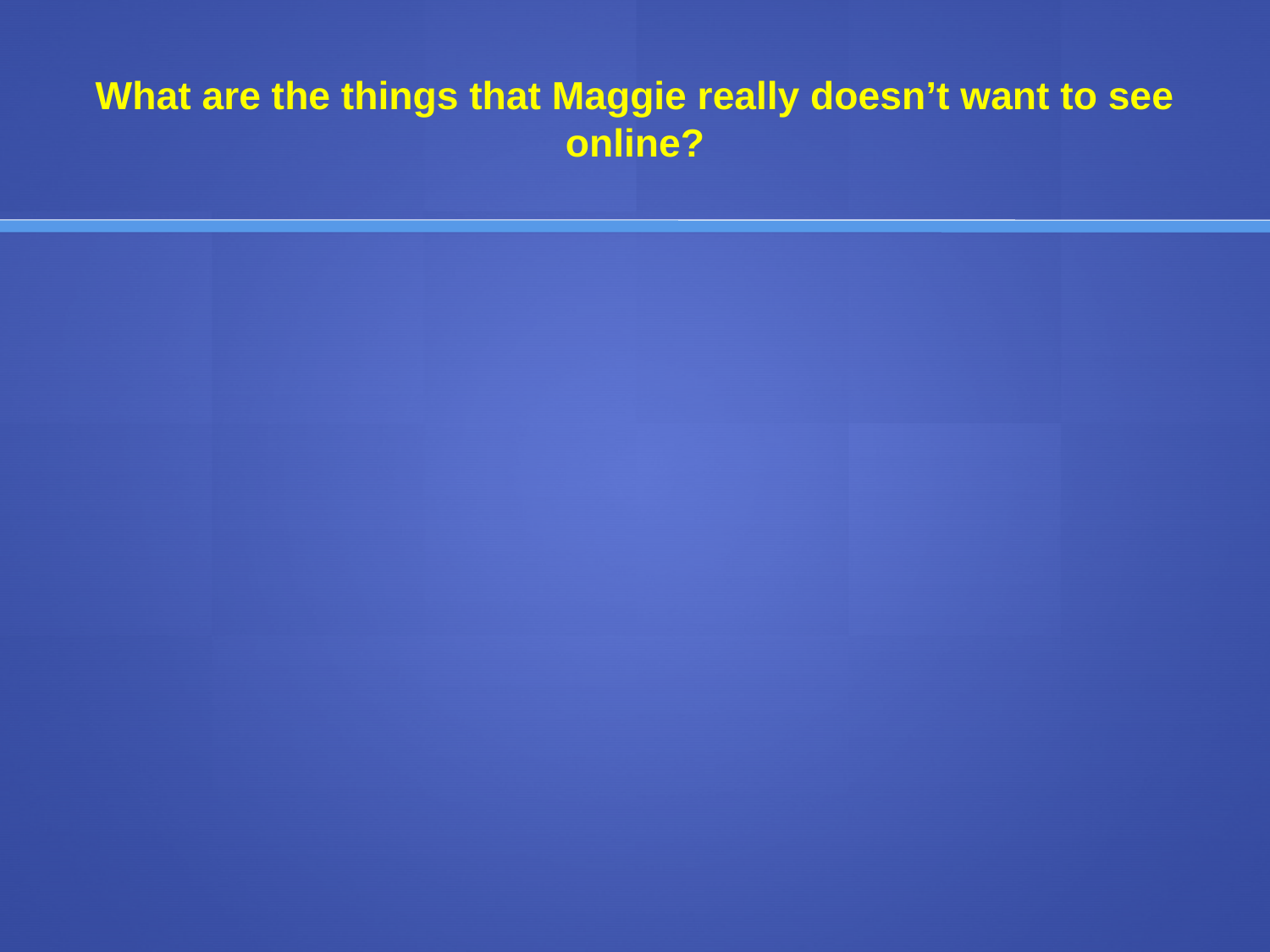

# What are the things that Maggie really doesn’t want to see online?